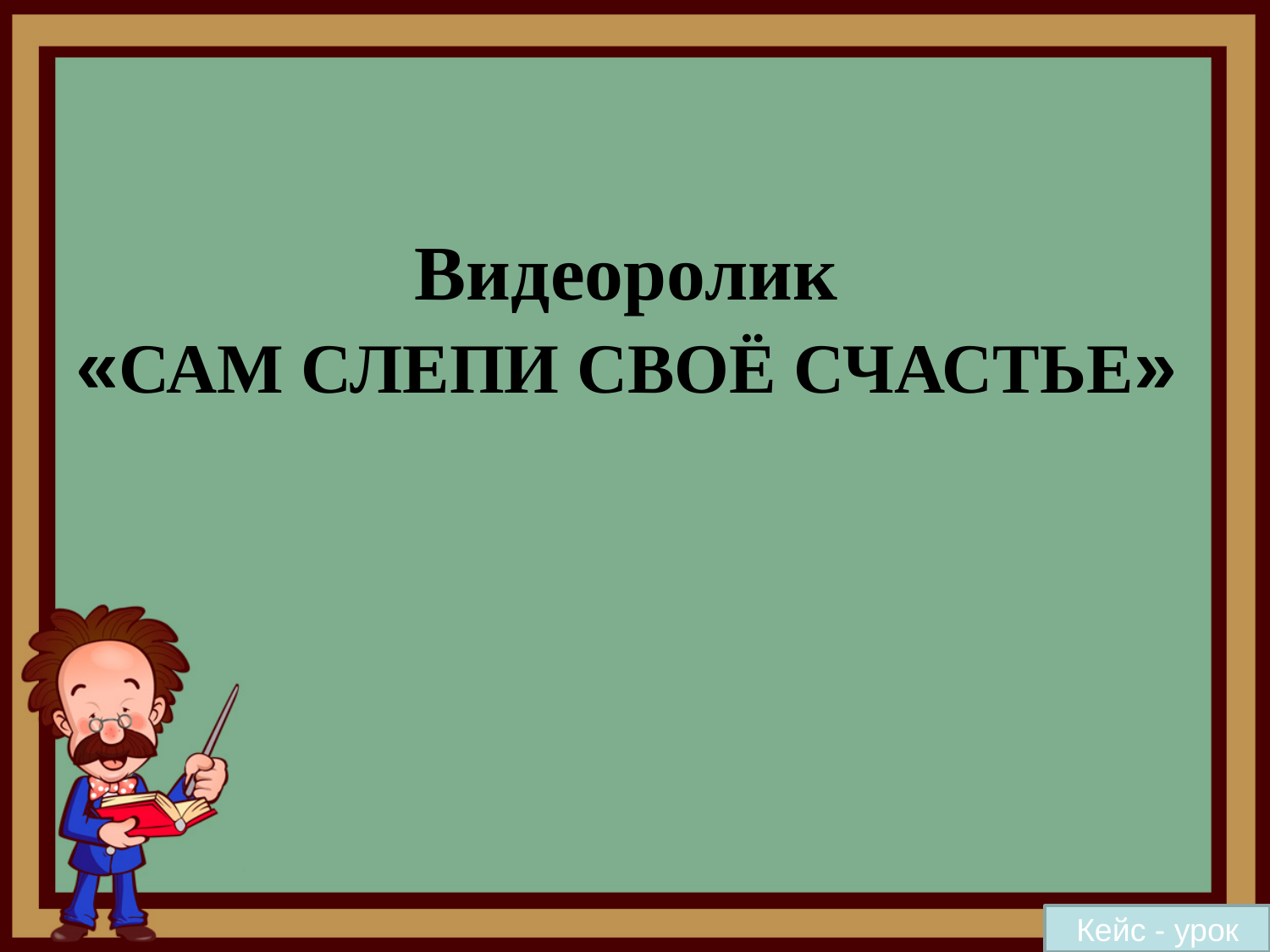

# Видеоролик «САМ СЛЕПИ СВОЁ СЧАСТЬЕ»
Кейс - урок